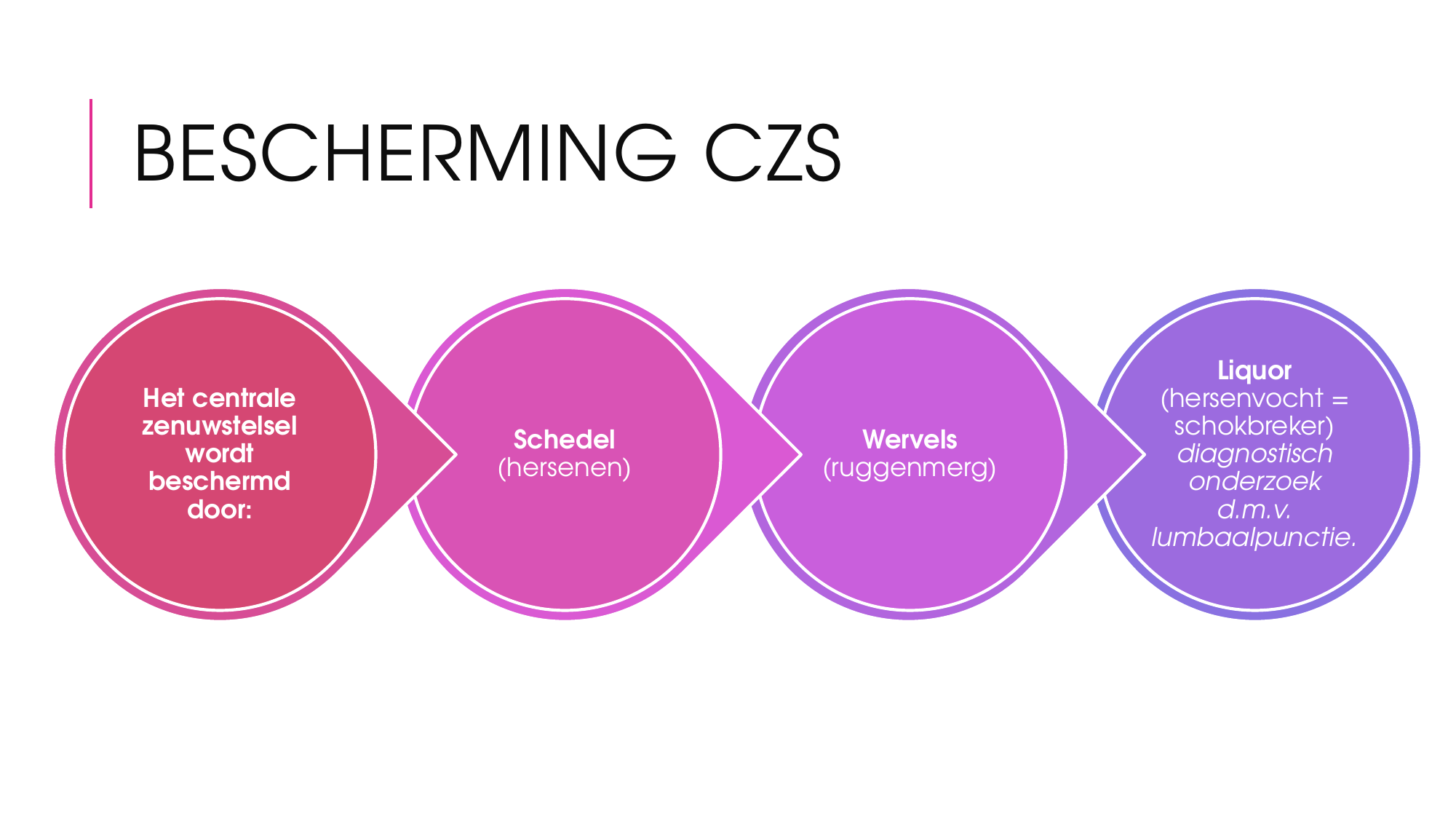

# Bescherming CZS
Liquor (hersenvocht = schokbreker) diagnostisch onderzoek d.m.v. lumbaalpunctie.
Wervels (ruggenmerg)
Schedel (hersenen)
Het centrale zenuwstelsel wordt beschermd door: